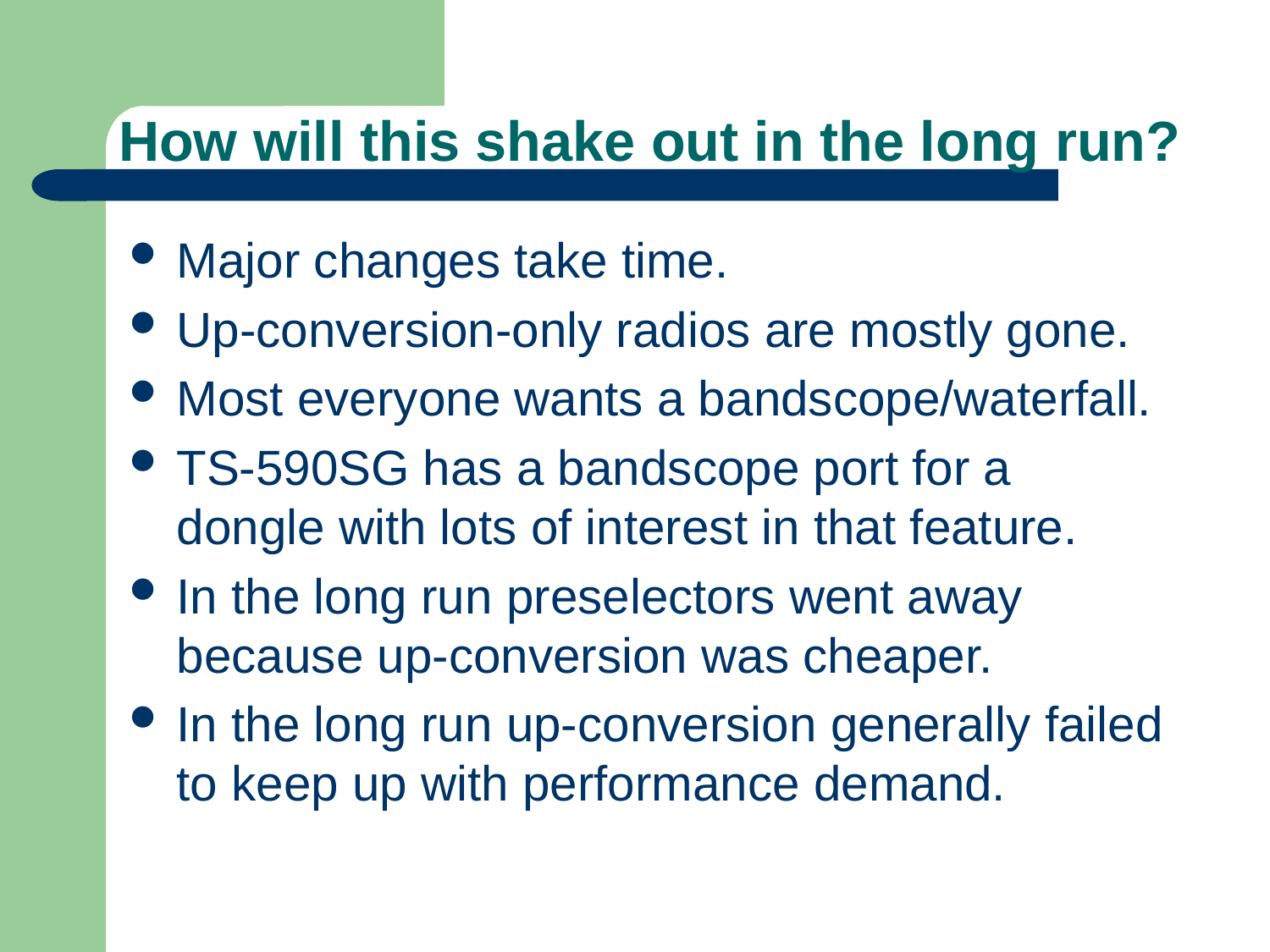

# How will this shake out in the long run?
Major changes take time.
Up-conversion-only radios are mostly gone.
Most everyone wants a bandscope/waterfall.
TS-590SG has a bandscope port for a dongle with lots of interest in that feature.
In the long run preselectors went away because up-conversion was cheaper.
In the long run up-conversion generally failed to keep up with performance demand.